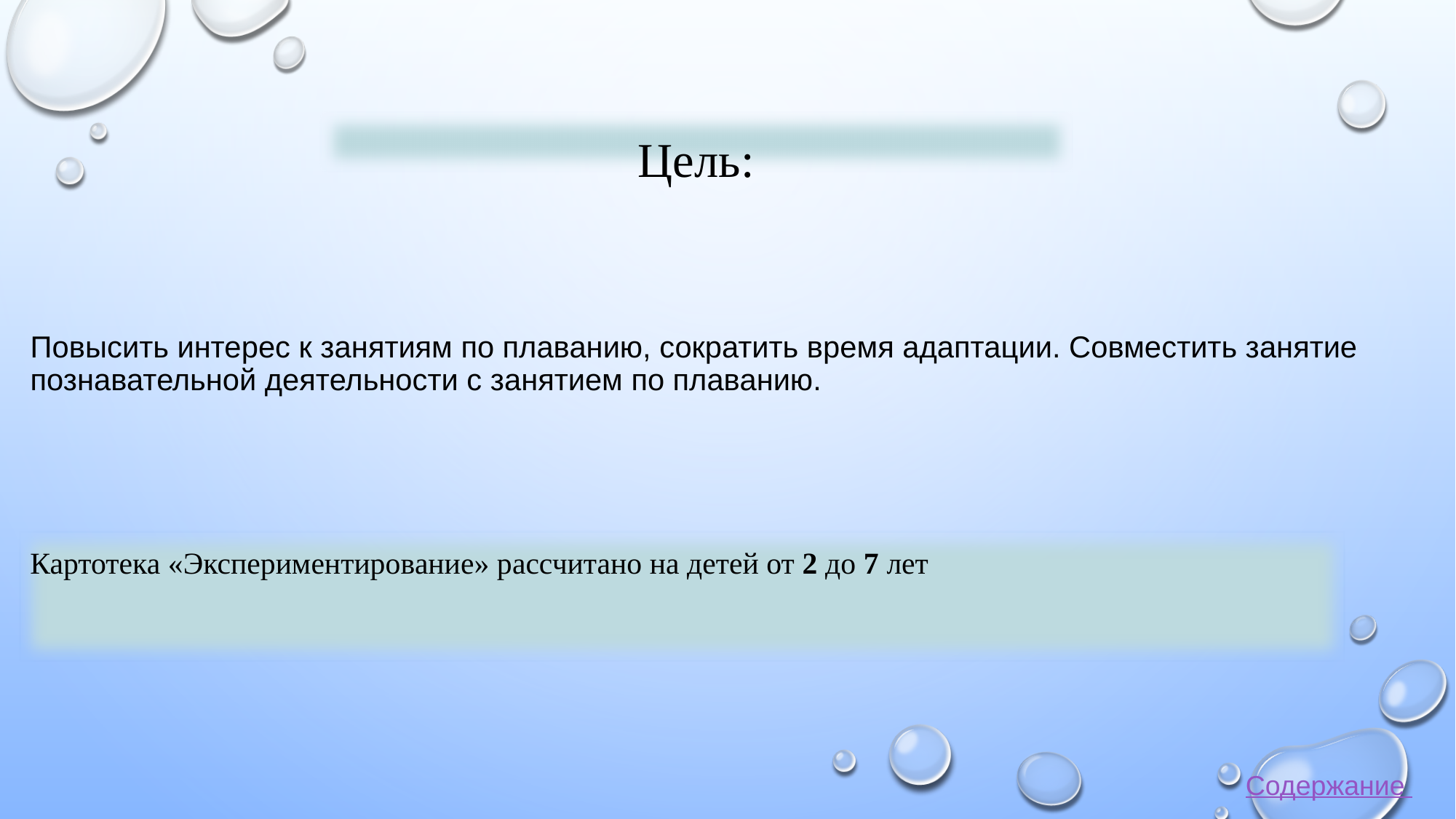

Цель:
# Повысить интерес к занятиям по плаванию, сократить время адаптации. Совместить занятие познавательной деятельности с занятием по плаванию.
Картотека «Экспериментирование» рассчитано на детей от 2 до 7 лет
Содержание